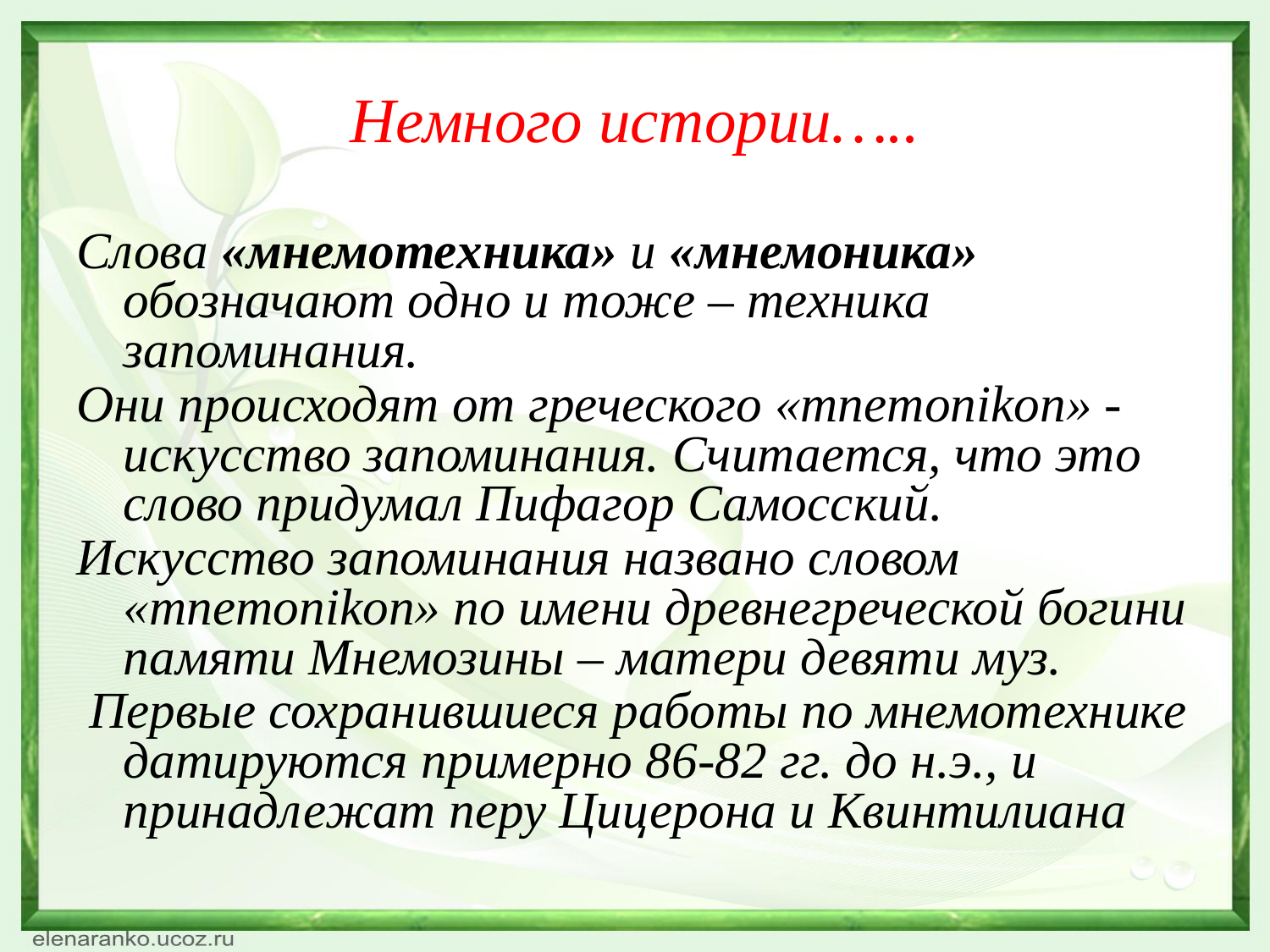

# Немного истории…..
Слова «мнемотехника» и «мнемоника» обозначают одно и тоже – техника запоминания.
Они происходят от греческого «mnemonikon» - искусство запоминания. Считается, что это слово придумал Пифагор Самосский.
Искусство запоминания названо словом «mnemonikon» по имени древнегреческой богини памяти Мнемозины – матери девяти муз.
 Первые сохранившиеся работы по мнемотехнике датируются примерно 86-82 гг. до н.э., и принадлежат перу Цицерона и Квинтилиана